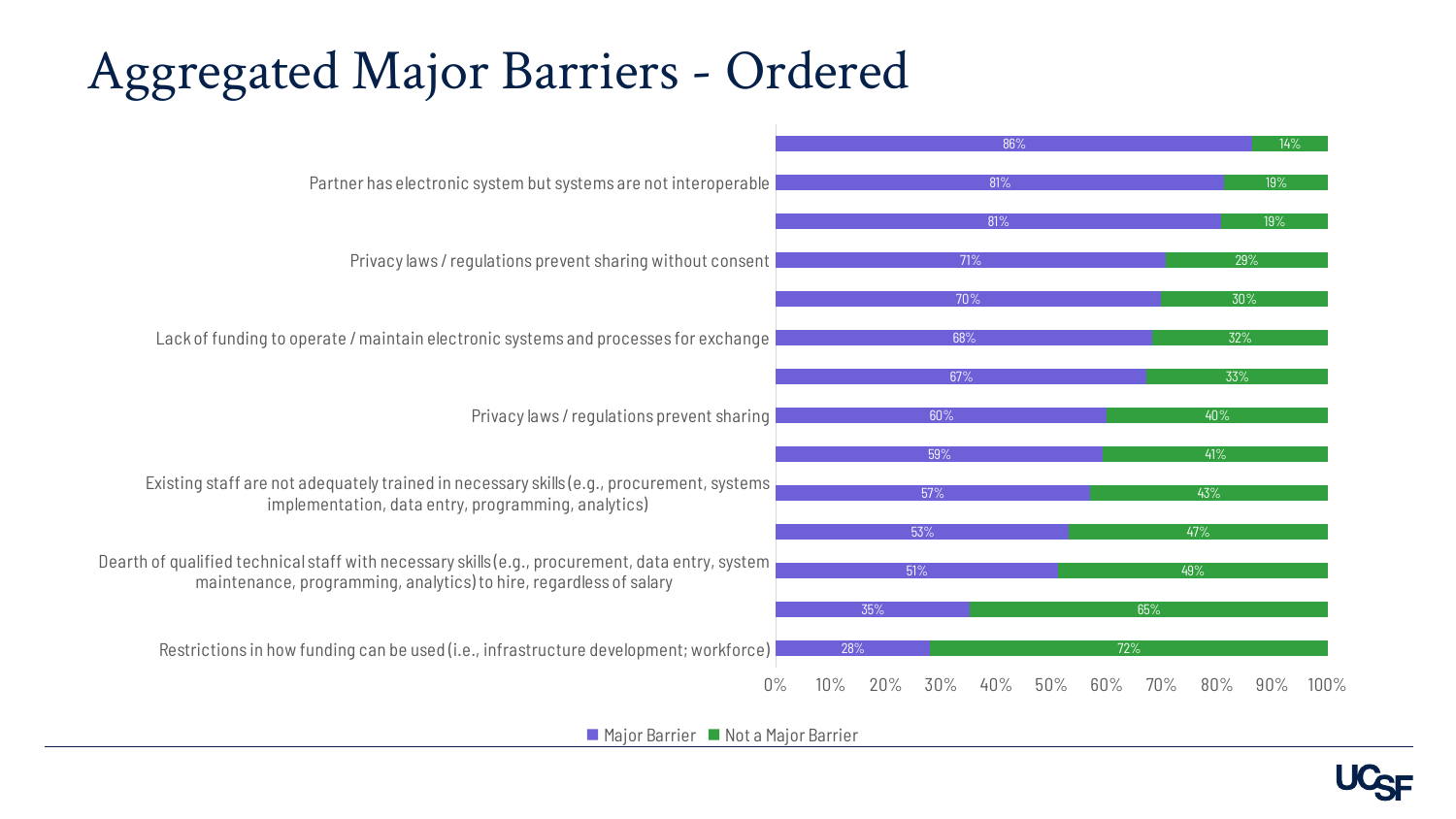

# Aggregated Major Barriers - Ordered

### Chart

| Category | Major Barrier | Not a Major Barrier |
|---|---|---|
| Restrictions in how funding can be used (i.e., infrastructure development; workforce) | 0.27906976744186 | 0.7209302325581399 |
| Burdensome administrative processes to access grant funding for exchange | 0.351351351351351 | 0.648648648648649 |
| Dearth of qualified technical staff with necessary skills (e.g., procurement, data entry, system maintenance, programming, analytics) to hire, regardless of salary | 0.51063829787234 | 0.48936170212765995 |
| Dearth of qualified technical staff with necessary skills (e.g., procurement, data entry, system maintenance, programming, analytics) to hire at existing salary scale | 0.530612244897959 | 0.469387755102041 |
| Existing staff are not adequately trained in necessary skills (e.g., procurement, systems implementation, data entry, programming, analytics) | 0.568627450980392 | 0.431372549019608 |
| Unclear whether information is considered private by law / regulation | 0.592592592592593 | 0.407407407407407 |
| Privacy laws / regulations prevent sharing | 0.6 | 0.4 |
| Lack of funding to purchase / configure electronic systems for exchange | 0.671875 | 0.328125 |
| Lack of funding to operate / maintain electronic systems and processes for exchange | 0.682539682539683 | 0.317460317460317 |
| Previously obtained consent to share data is allowed but not readily available | 0.696969696969697 | 0.303030303030303 |
| Privacy laws / regulations prevent sharing without consent | 0.705882352941177 | 0.29411764705882304 |
| Partner does not have electronic system | 0.806451612903226 | 0.19354838709677402 |
| Partner has electronic system but systems are not interoperable | 0.8125 | 0.1875 |
| Data fields / elements do not align between systems | 0.863636363636364 | 0.13636363636363602 |